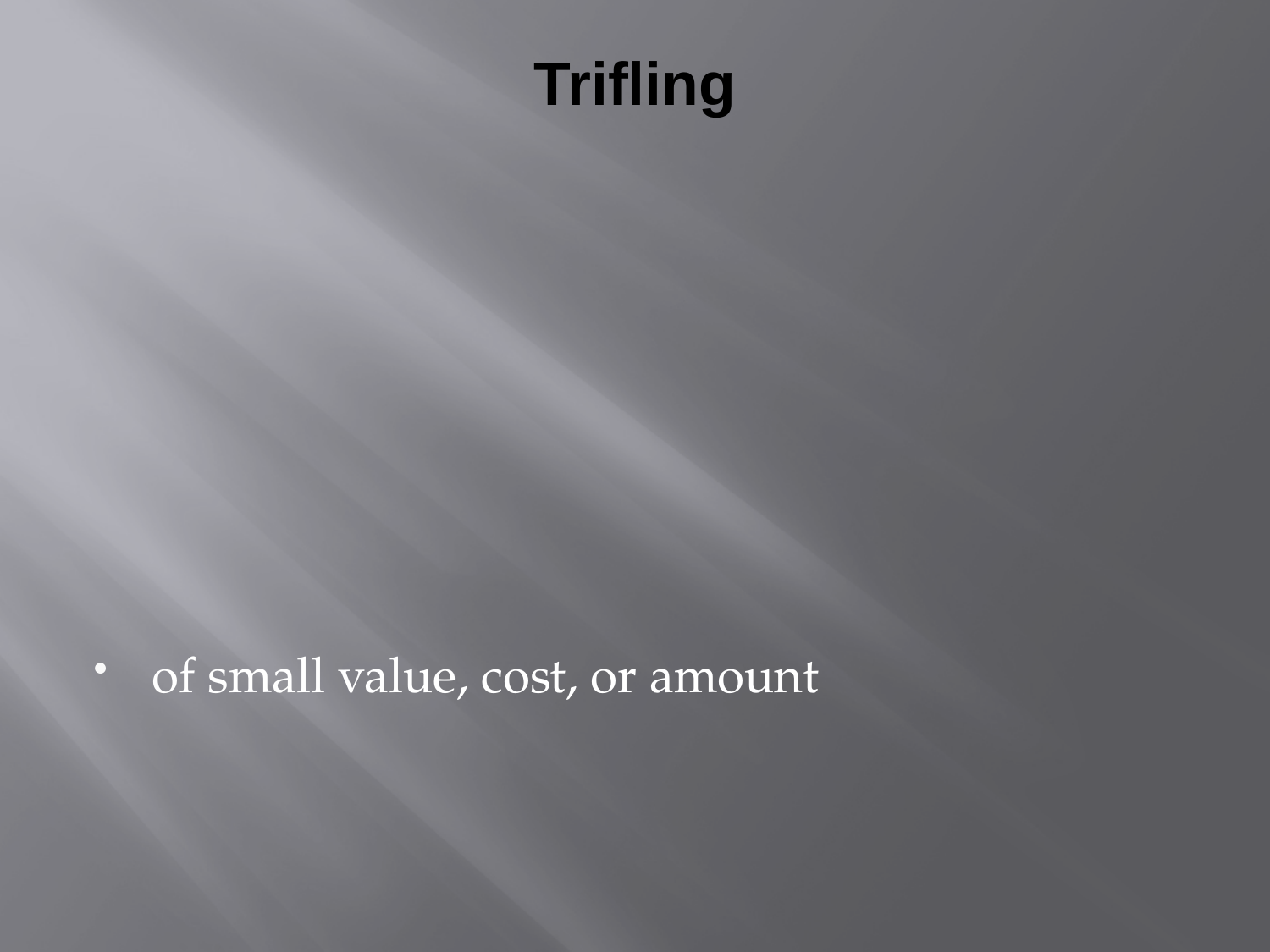

# Trifling

of small value, cost, or amount